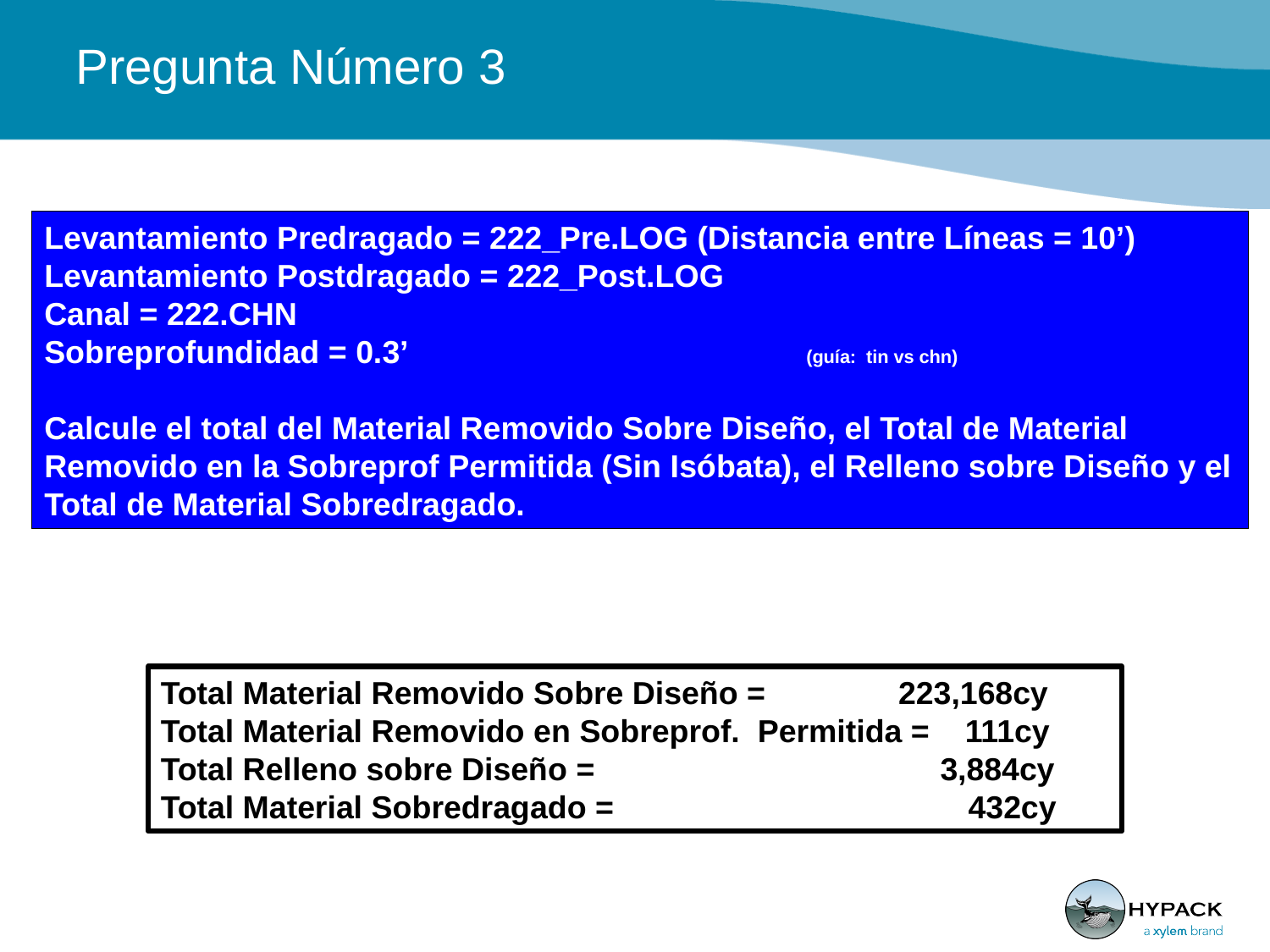

# Pregunta Número 3
Levantamiento Predragado = 222_Pre.LOG (Distancia entre Líneas = 10’)
Levantamiento Postdragado = 222_Post.LOG
Canal = 222.CHN
Sobreprofundidad = 0.3’				(guía:  tin vs chn)

Calcule el total del Material Removido Sobre Diseño, el Total de Material Removido en la Sobreprof Permitida (Sin Isóbata), el Relleno sobre Diseño y el Total de Material Sobredragado.
Total Material Removido Sobre Diseño =               223,168cy
Total Material Removido en Sobreprof.  Permitida =    111cy
Total Relleno sobre Diseño =                                       3,884cy
Total Material Sobredragado =                                        432cy